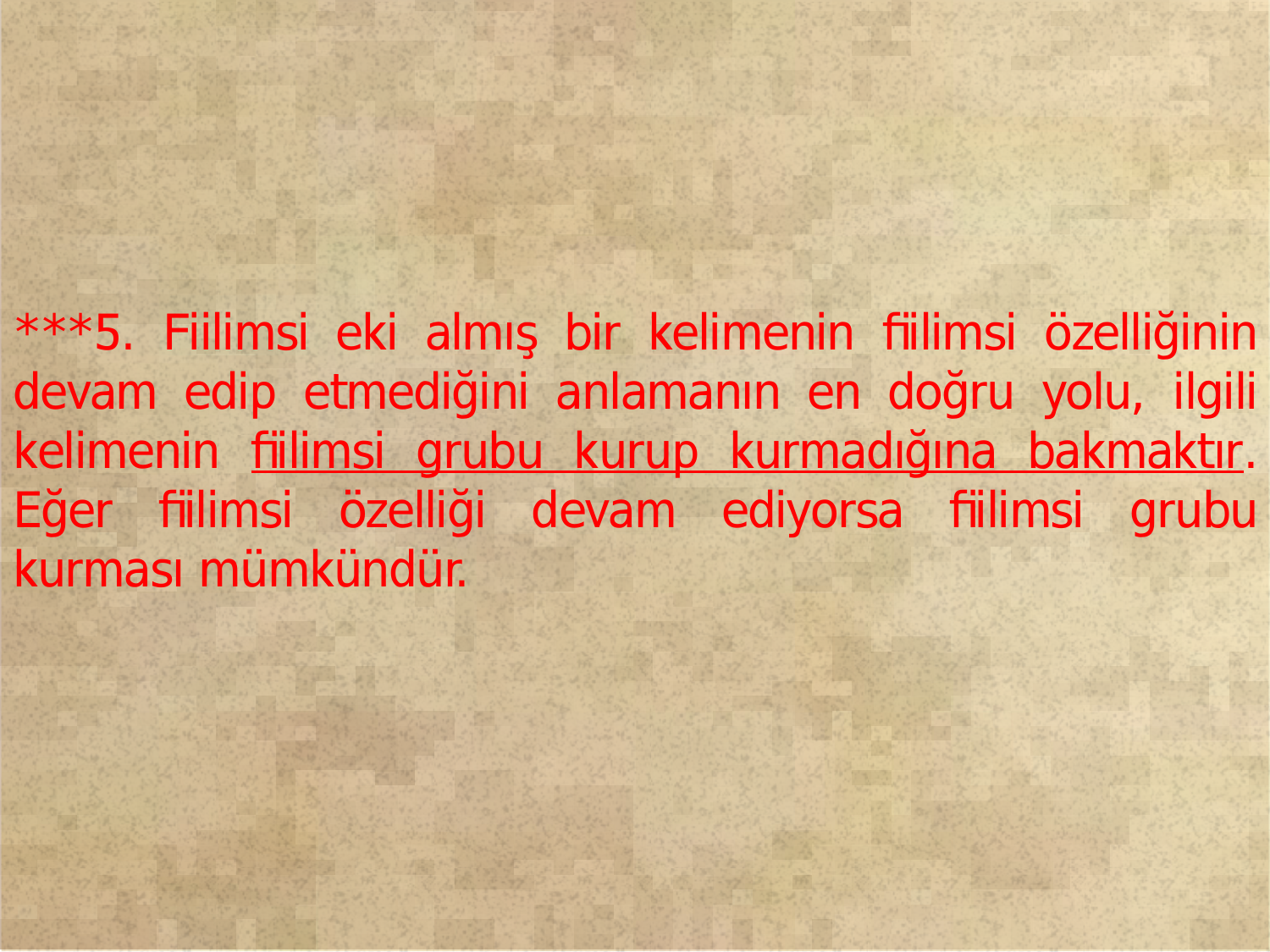

***5. Fiilimsi eki almış bir kelimenin fiilimsi özelliğinin devam edip etmediğini anlamanın en doğru yolu, ilgili kelimenin fiilimsi grubu kurup kurmadığına bakmaktır. Eğer fiilimsi özelliği devam ediyorsa fiilimsi grubu kurması mümkündür.